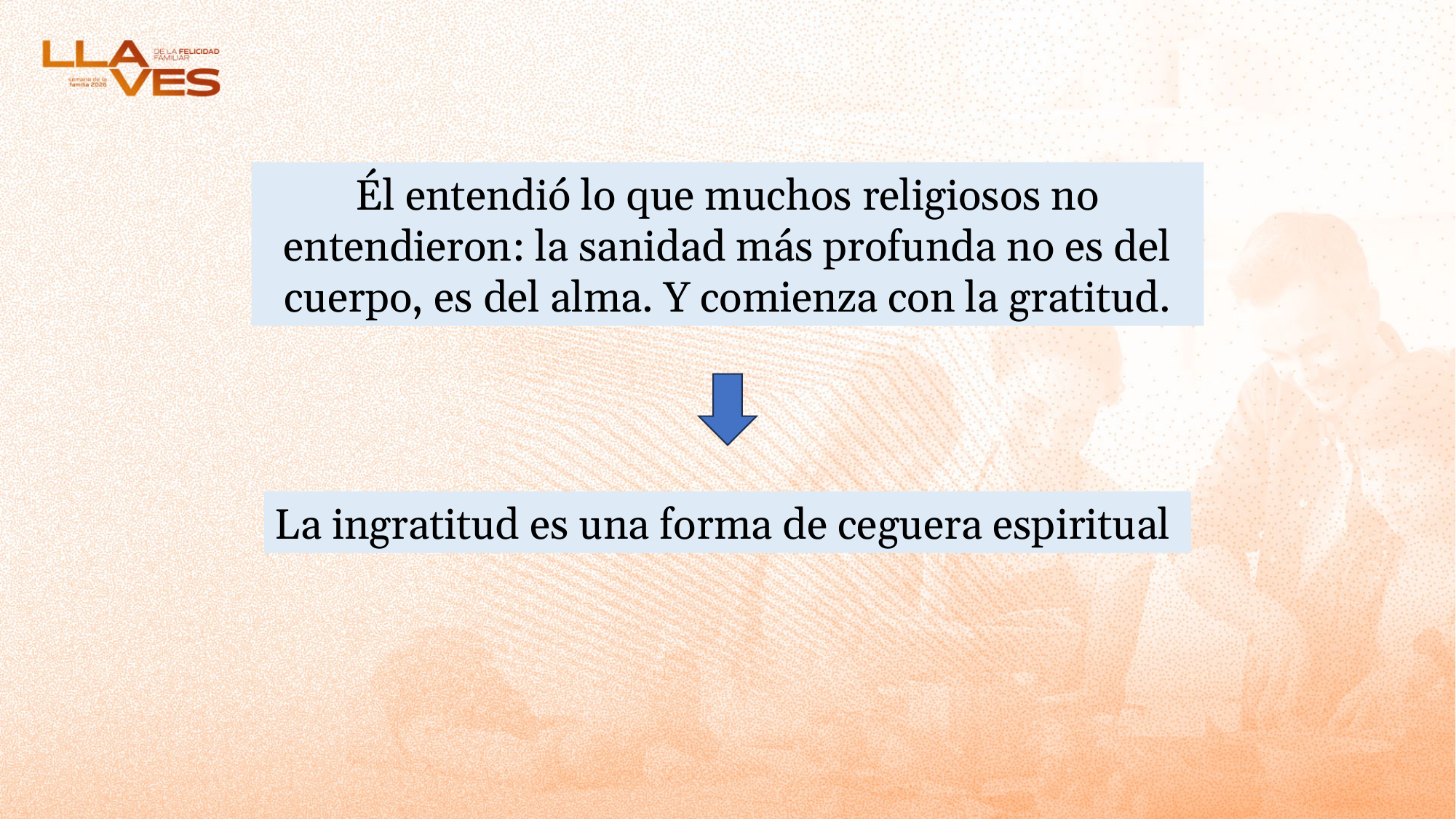

Él entendió lo que muchos religiosos no entendieron: la sanidad más profunda no es del cuerpo, es del alma. Y comienza con la gratitud.

La ingratitud es una forma de ceguera espiritual